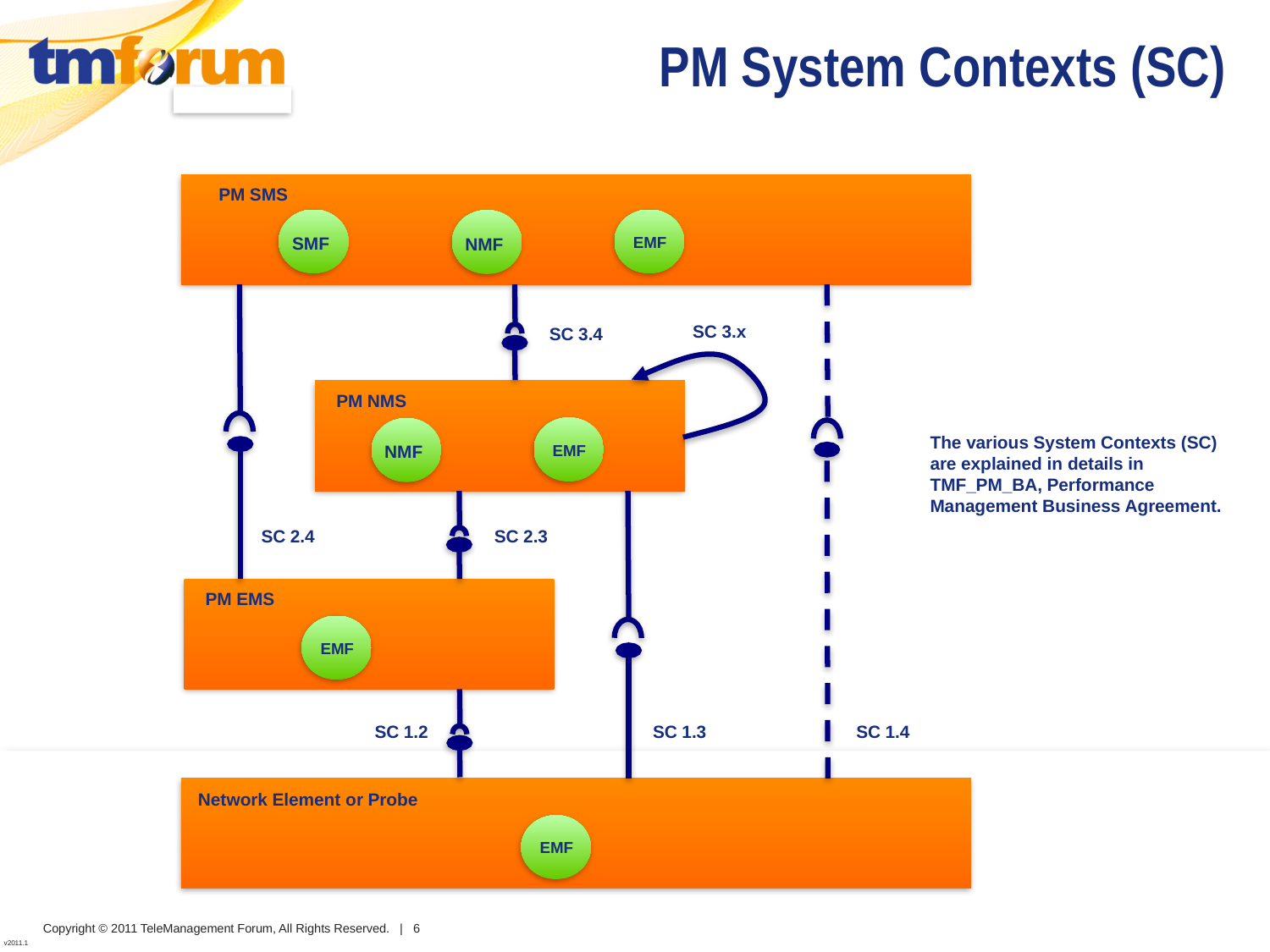

# PM System Contexts (SC)

PM SMS

SMF

EMF

NMF

SC 3.x
SC 3.4

PM NMS

EMF

NMF

The various System Contexts (SC) are explained in details in TMF_PM_BA, Performance Management Business Agreement.

SC 2.4
SC 2.3

PM EMS

EMF

SC 1.4
SC 1.2
SC 1.3

Network Element or Probe

EMF